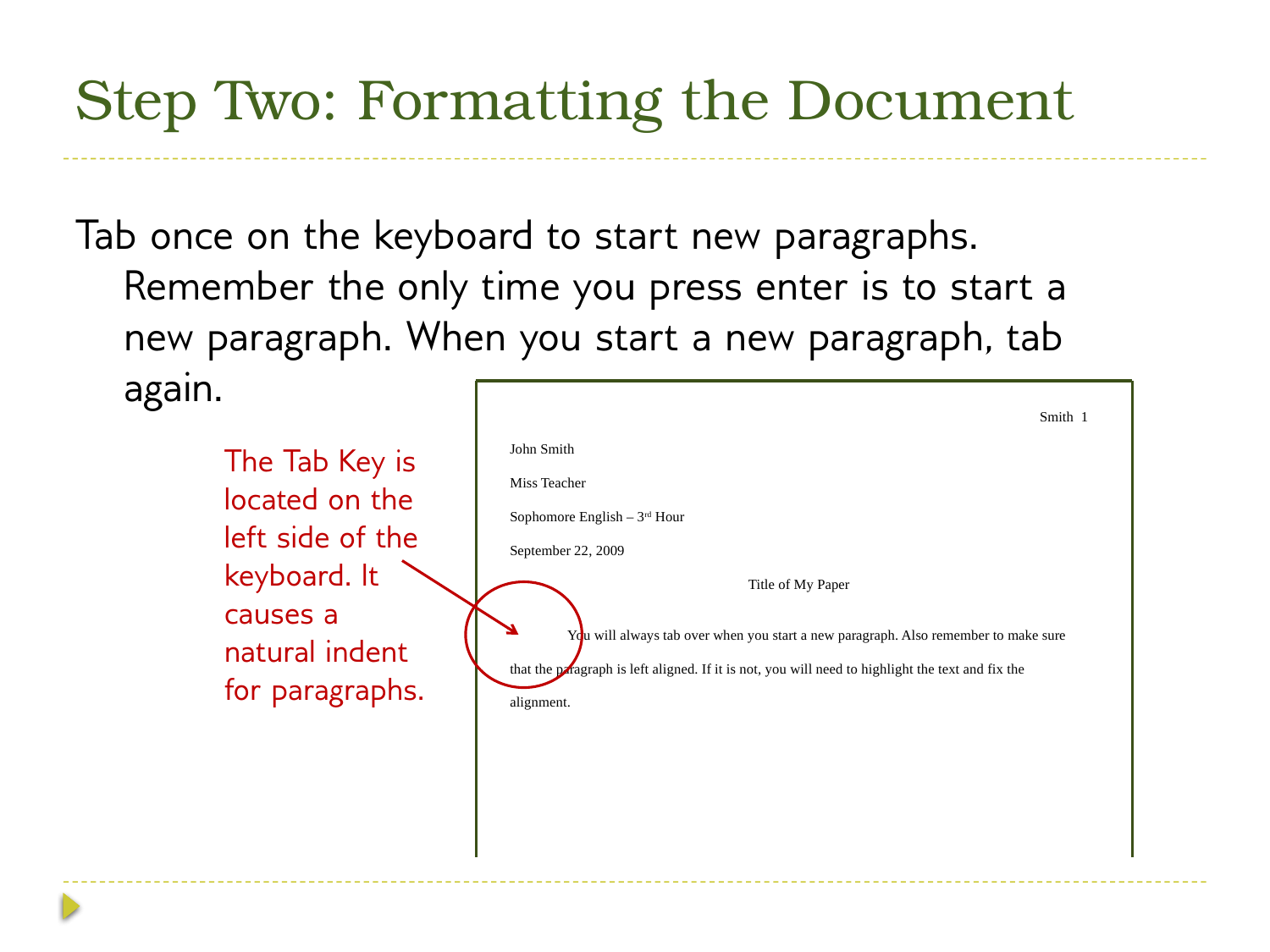

# Step Two: Formatting the Document
Tab once on the keyboard to start new paragraphs. Remember the only time you press enter is to start a new paragraph. When you start a new paragraph, tab again.
Smith  1
The Tab Key is located on the left side of the keyboard. It causes a natural indent for paragraphs.
John Smith

Miss Teacher

Sophomore English – 3rd Hour

September 22, 2009

Title of My Paper

                You will always tab over when you start a new paragraph. Also remember to make sure that the paragraph is left aligned. If it is not, you will need to highlight the text and fix the alignment.